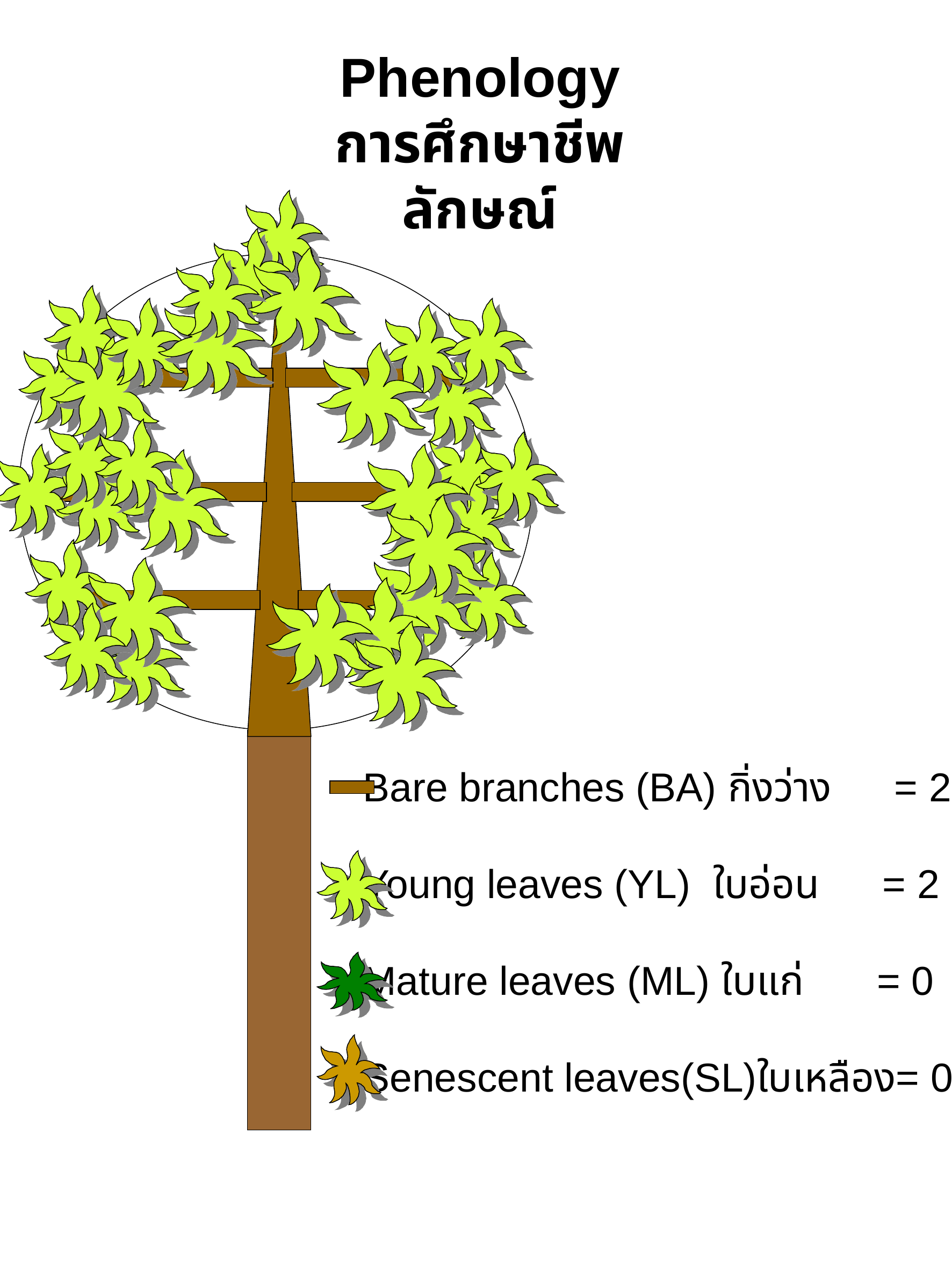

Phenology
การศึกษาชีพลักษณ์

Bare branches (BA) กิ่งว่าง      = 2

Young leaves (YL)  ใบอ่อน      = 2

Mature leaves (ML) ใบแก่       = 0

Senescent leaves(SL)ใบเหลือง= 0